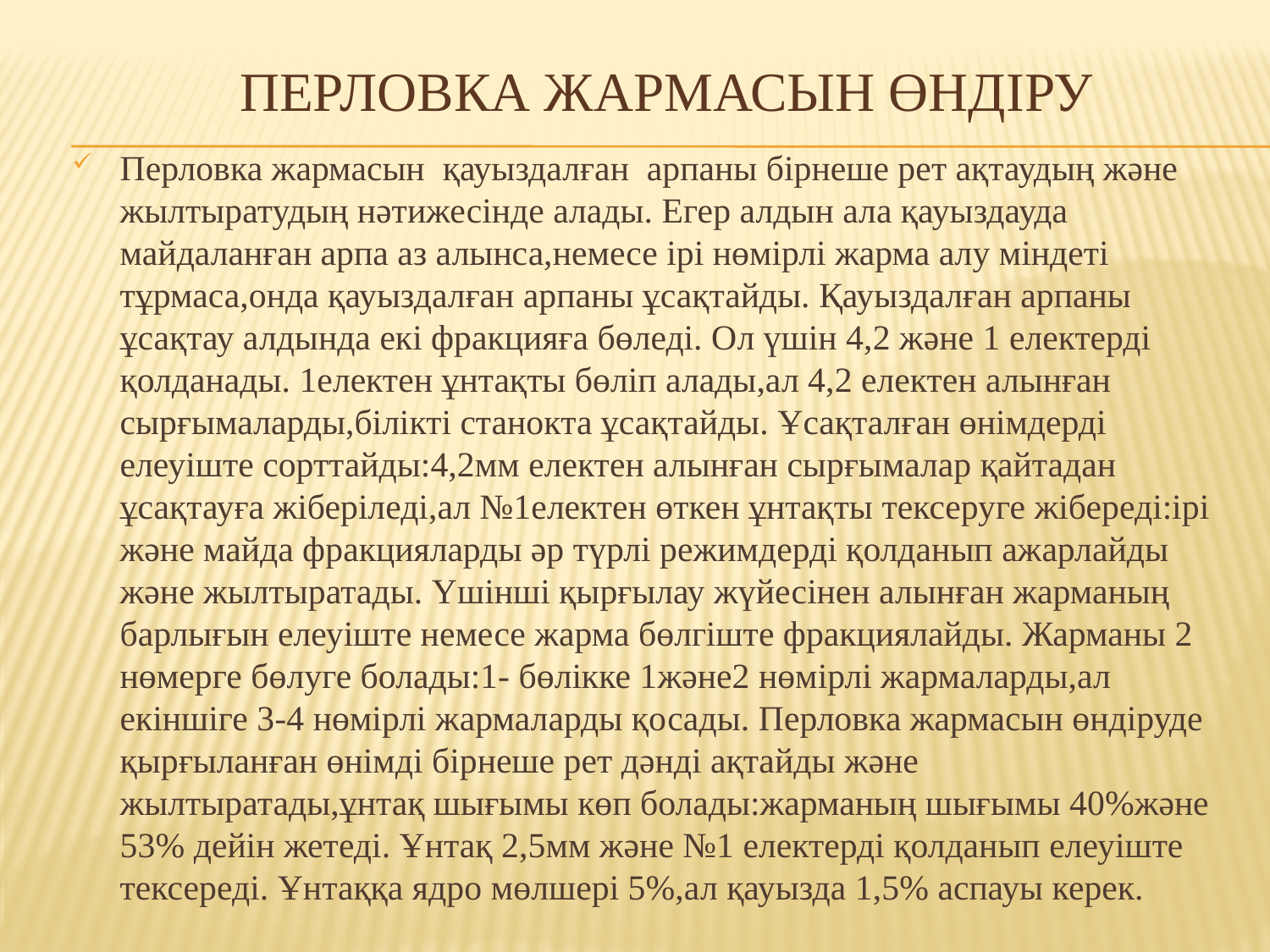

# Перловка жармасын өндіру
Перловка жармасын  қауыздалған  арпаны бірнеше рет ақтаудың және жылтыратудың нәтижесінде алады. Егер алдын ала қауыздауда майдаланған арпа аз алынса,немесе ірі нөмірлі жарма алу міндеті тұрмаса,онда қауыздалған арпаны ұсақтайды. Қауыздалған арпаны ұсақтау алдында екі фракцияға бөледі. Ол үшін 4,2 және 1 електерді қолданады. 1електен ұнтақты бөліп алады,ал 4,2 електен алынған сырғымаларды,білікті станокта ұсақтайды. Ұсақталған өнімдерді елеуіште сорттайды:4,2мм електен алынған сырғымалар қайтадан ұсақтауға жіберіледі,ал №1електен өткен ұнтақты тексеруге жібереді:ірі және майда фракцияларды әр түрлі режимдерді қолданып ажарлайды және жылтыратады. Үшінші қырғылау жүйесінен алынған жарманың барлығын елеуіште немесе жарма бөлгіште фракциялайды. Жарманы 2 нөмерге бөлуге болады:1- бөлікке 1және2 нөмірлі жармаларды,ал  екіншіге 3-4 нөмірлі жармаларды қосады. Перловка жармасын өндіруде қырғыланған өнімді бірнеше рет дәнді ақтайды және жылтыратады,ұнтақ шығымы көп болады:жарманың шығымы 40%және 53% дейін жетеді. Ұнтақ 2,5мм және №1 електерді қолданып елеуіште тексереді. Ұнтаққа ядро мөлшері 5%,ал қауызда 1,5% аспауы керек.